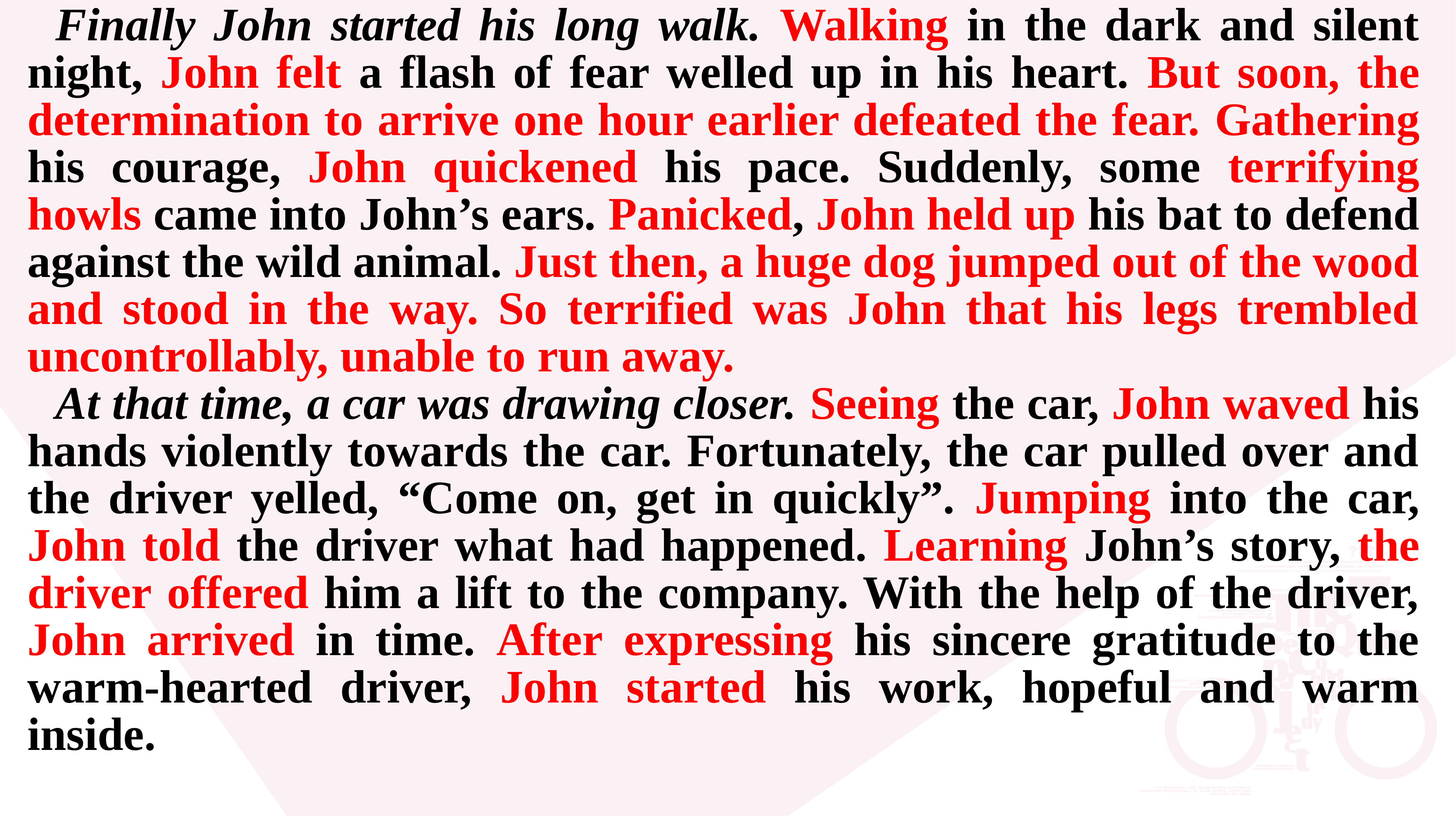

Finally John started his long walk. Walking in the dark and silent night, John felt a flash of fear welled up in his heart. But soon, the determination to arrive one hour earlier defeated the fear. Gathering his courage, John quickened his pace. Suddenly, some terrifying howls came into John’s ears. Panicked, John held up his bat to defend against the wild animal. Just then, a huge dog jumped out of the wood and stood in the way. So terrified was John that his legs trembled uncontrollably, unable to run away.
At that time, a car was drawing closer. Seeing the car, John waved his hands violently towards the car. Fortunately, the car pulled over and the driver yelled, “Come on, get in quickly”. Jumping into the car, John told the driver what had happened. Learning John’s story, the driver offered him a lift to the company. With the help of the driver, John arrived in time. After expressing his sincere gratitude to the warm-hearted driver, John started his work, hopeful and warm inside.